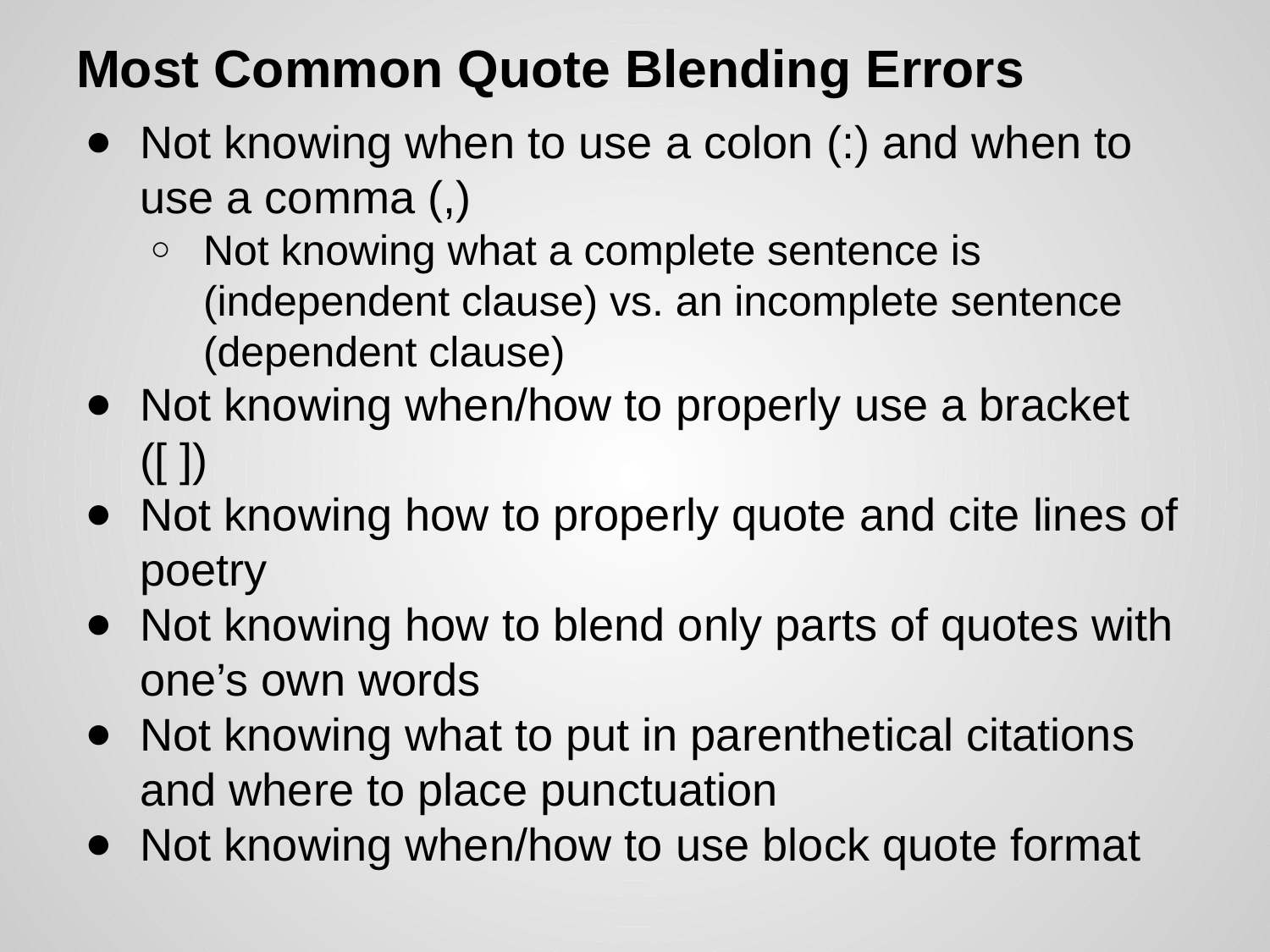

# Most Common Quote Blending Errors
Not knowing when to use a colon (:) and when to use a comma (,)
Not knowing what a complete sentence is (independent clause) vs. an incomplete sentence (dependent clause)
Not knowing when/how to properly use a bracket ([ ])
Not knowing how to properly quote and cite lines of poetry
Not knowing how to blend only parts of quotes with one’s own words
Not knowing what to put in parenthetical citations and where to place punctuation
Not knowing when/how to use block quote format